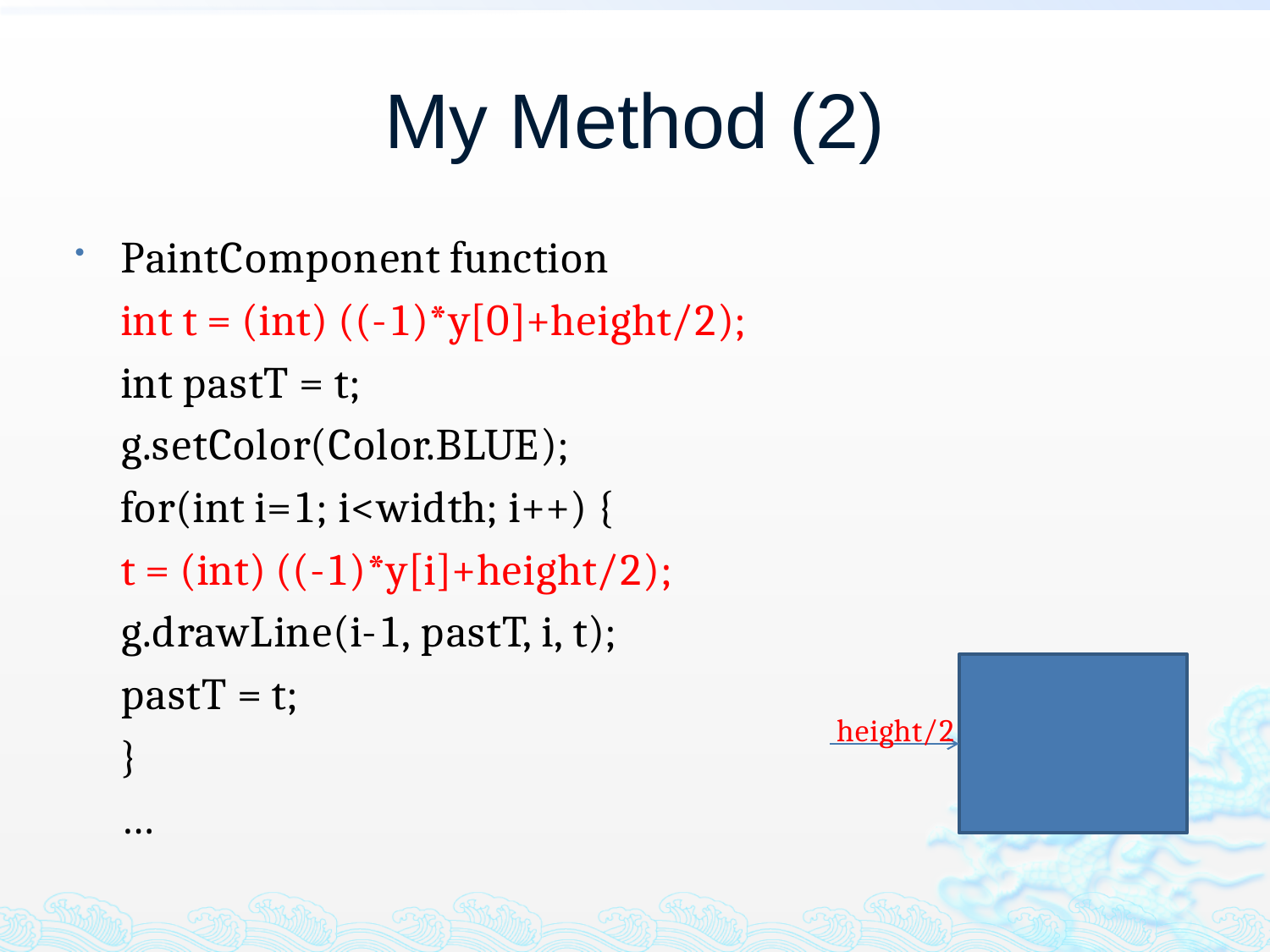

# My Method (2)
PaintComponent function
		int t = (int) ((-1)*y[0]+height/2);
		int pastT = t;
		g.setColor(Color.BLUE);
		for(int i=1; i<width; i++) {
			t = (int) ((-1)*y[i]+height/2);
			g.drawLine(i-1, pastT, i, t);
			pastT = t;
		}
		…

height/2